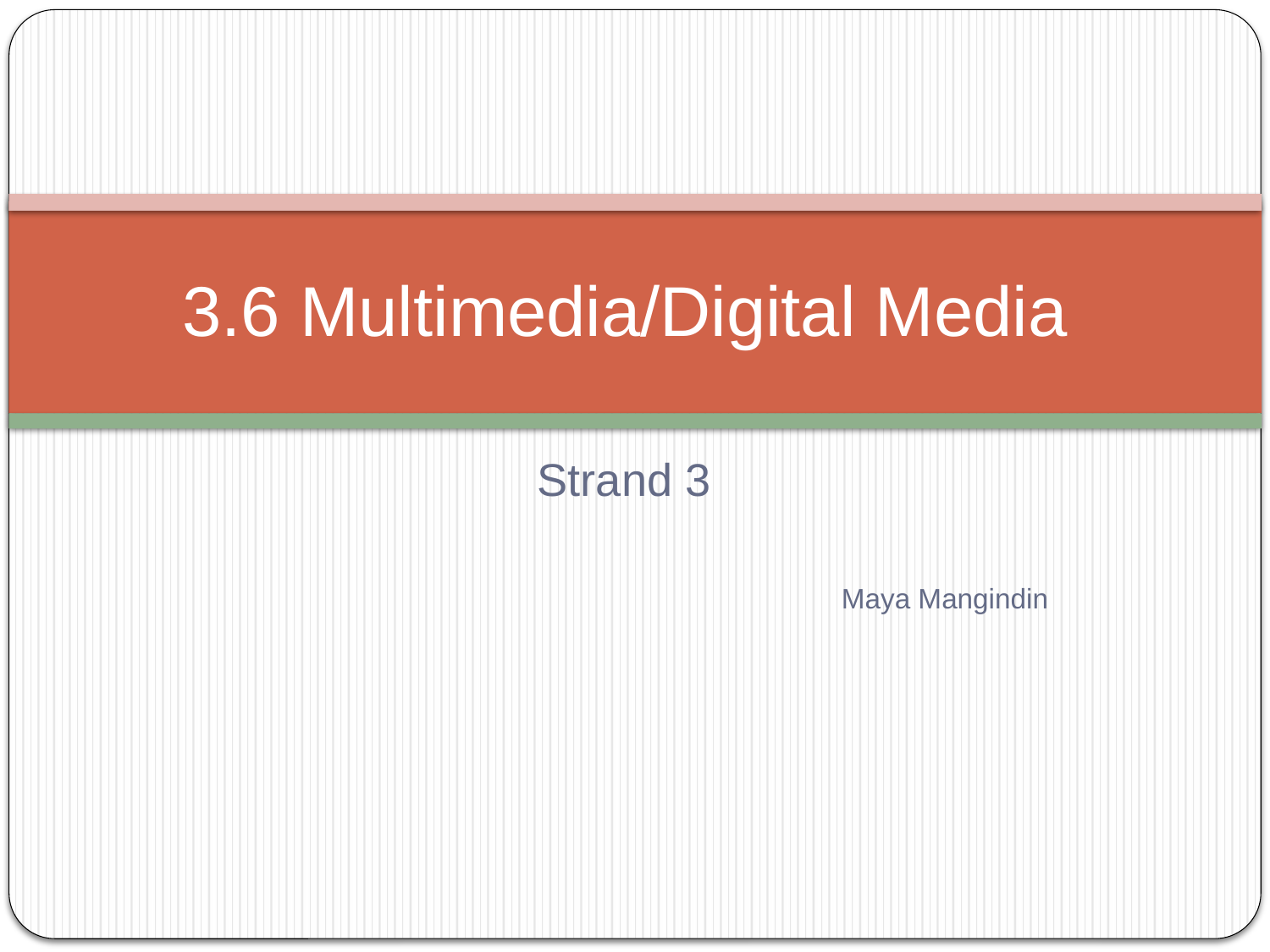

# 3.6 Multimedia/Digital Media
Strand 3

Maya Mangindin